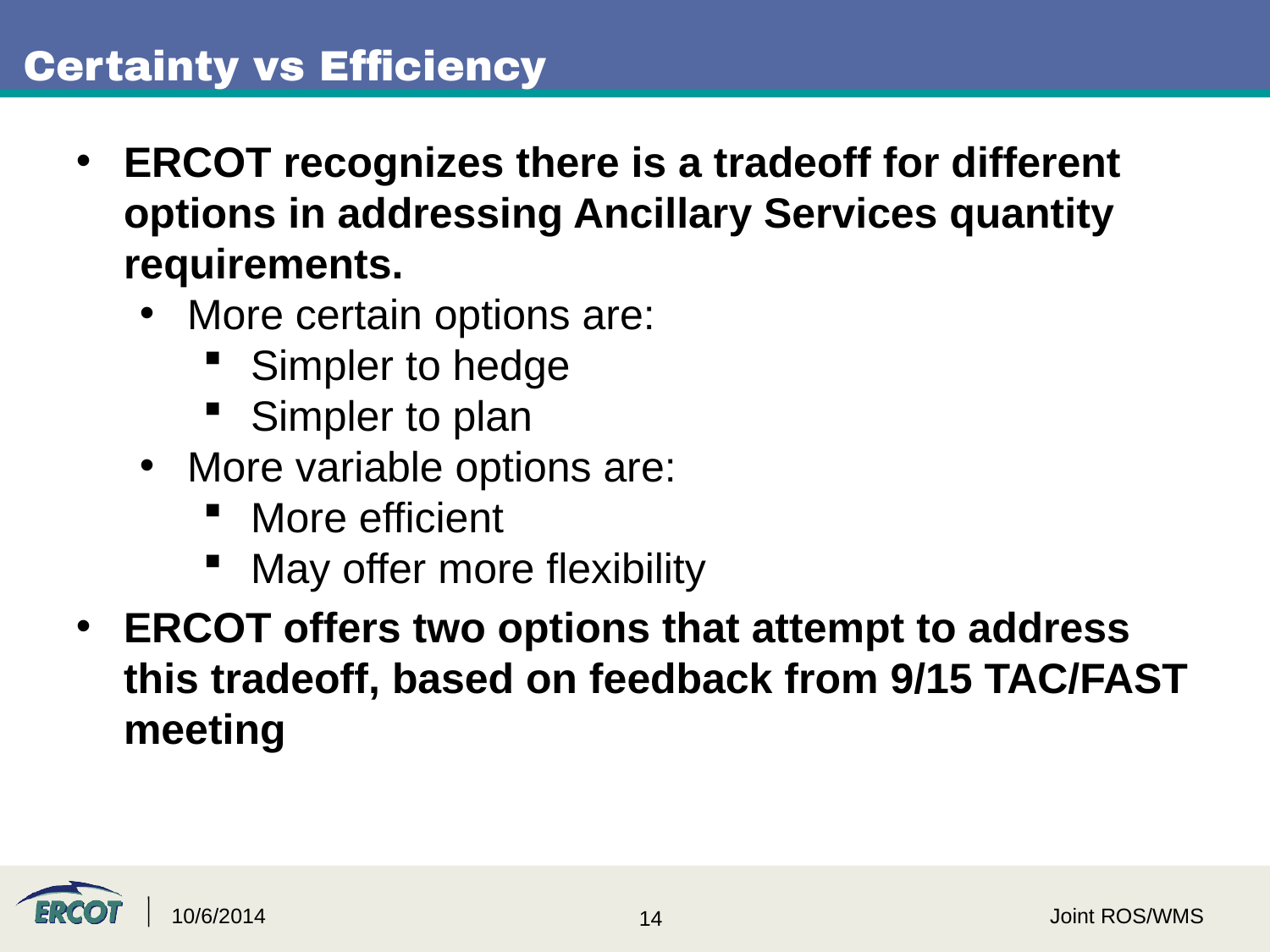

Certainty vs Efficiency
ERCOT recognizes there is a tradeoff for different options in addressing Ancillary Services quantity requirements.
More certain options are:
Simpler to hedge
Simpler to plan
More variable options are:
More efficient
May offer more flexibility
ERCOT offers two options that attempt to address this tradeoff, based on feedback from 9/15 TAC/FAST meeting
10/6/2014
Joint ROS/WMS